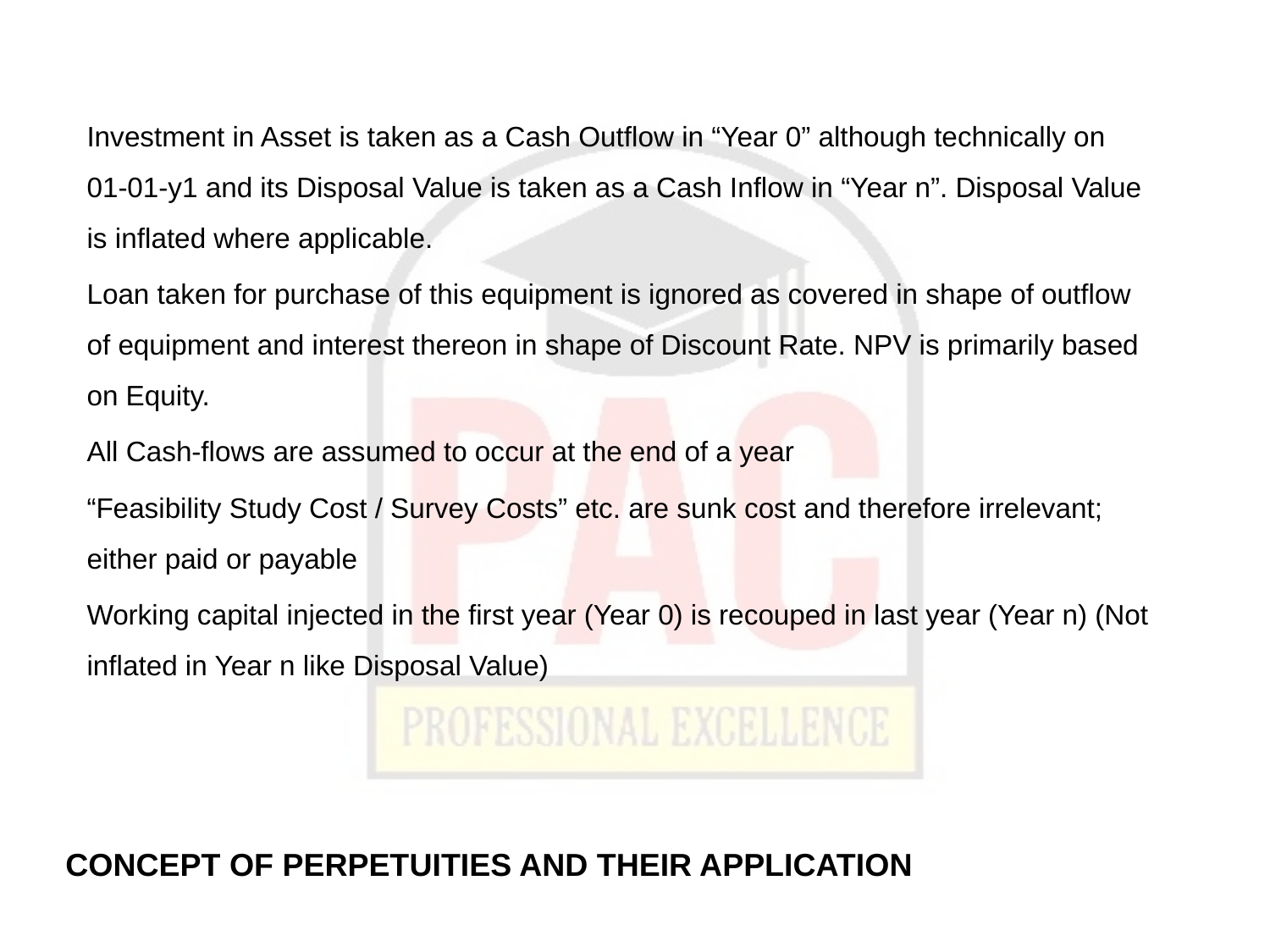

Investment in Asset is taken as a Cash Outflow in “Year 0” although technically on 01-01-y1 and its Disposal Value is taken as a Cash Inflow in “Year n”. Disposal Value is inflated where applicable.
Loan taken for purchase of this equipment is ignored as covered in shape of outflow of equipment and interest thereon in shape of Discount Rate. NPV is primarily based on Equity.
All Cash-flows are assumed to occur at the end of a year
“Feasibility Study Cost / Survey Costs” etc. are sunk cost and therefore irrelevant; either paid or payable
Working capital injected in the first year (Year 0) is recouped in last year (Year n) (Not inflated in Year n like Disposal Value)
# CONCEPT OF PERPETUITIES AND THEIR APPLICATION